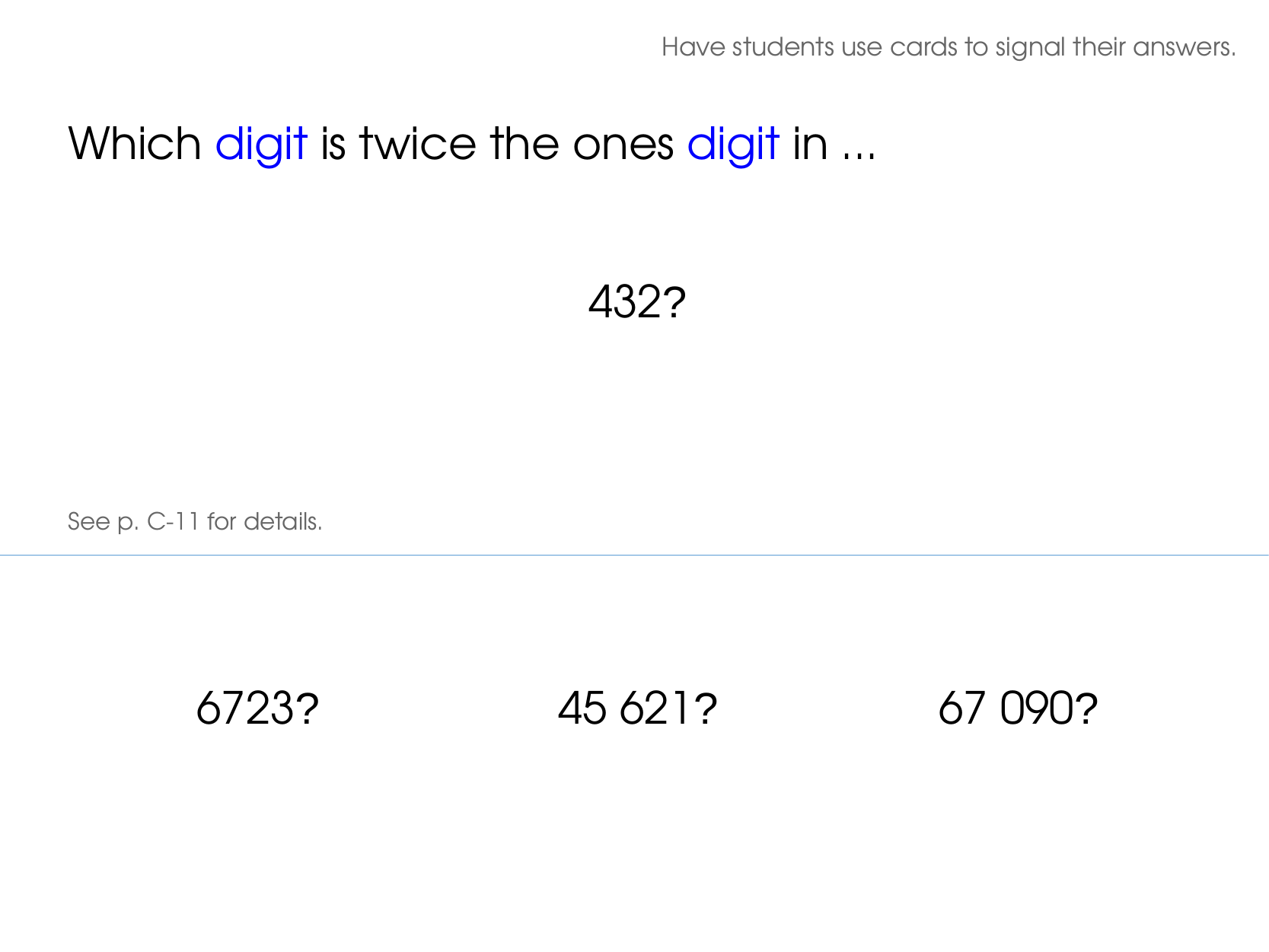

Have students use cards to signal their answers.
Which digit is twice the ones digit in ...
432?
See p. C-11 for details.
6723?
45 621?
67 090?